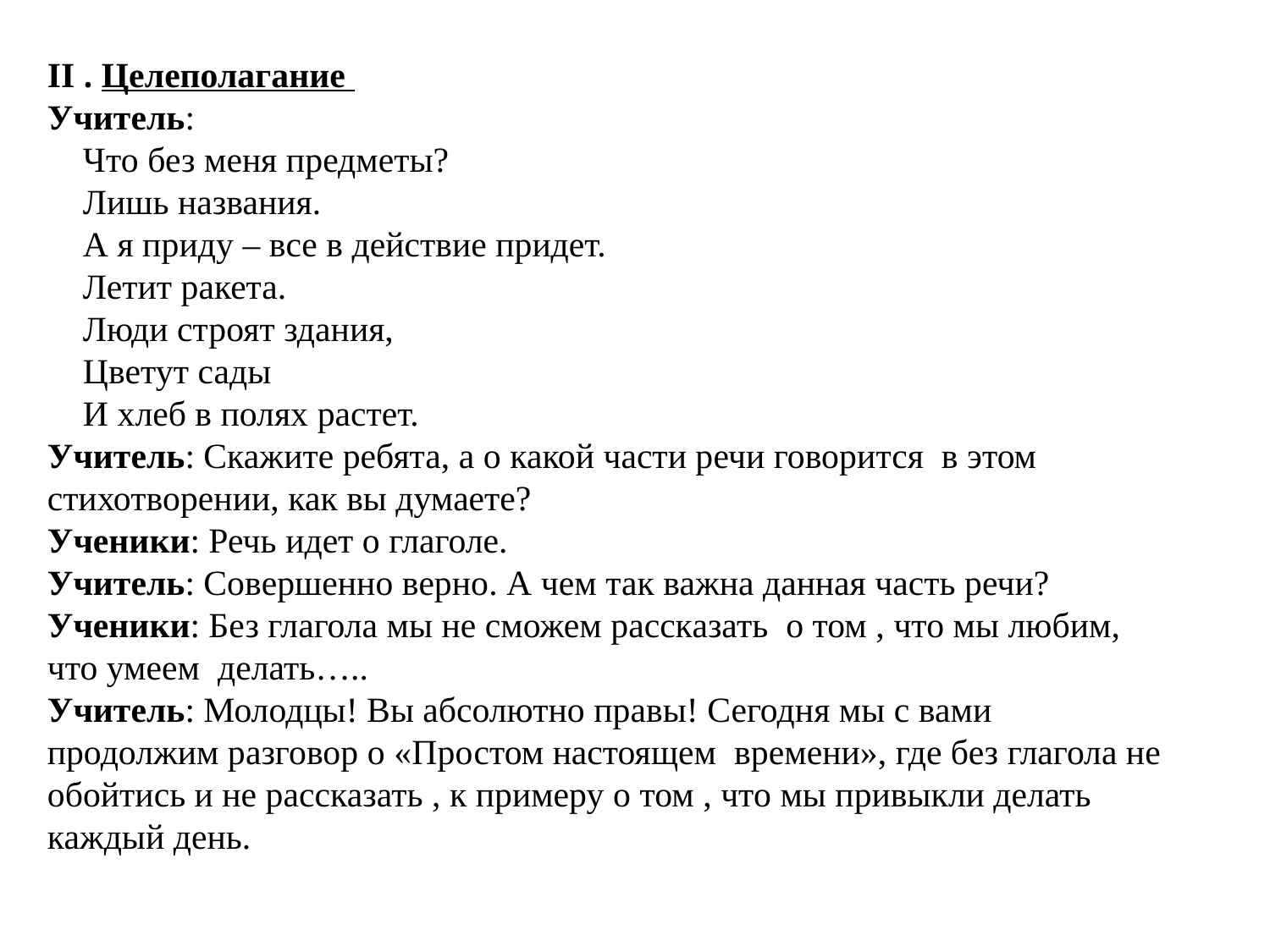

II . Целеполагание
Учитель:
    Что без меня предметы?
    Лишь названия.
    А я приду – все в действие придет.
    Летит ракета.
    Люди строят здания,
    Цветут сады
    И хлеб в полях растет.
Учитель: Скажите ребята, а о какой части речи говорится  в этом стихотворении, как вы думаете?
Ученики: Речь идет о глаголе.
Учитель: Совершенно верно. А чем так важна данная часть речи?
Ученики: Без глагола мы не сможем рассказать  о том , что мы любим, что умеем  делать…..
Учитель: Молодцы! Вы абсолютно правы! Сегодня мы с вами продолжим разговор о «Простом настоящем  времени», где без глагола не обойтись и не рассказать , к примеру о том , что мы привыкли делать каждый день.